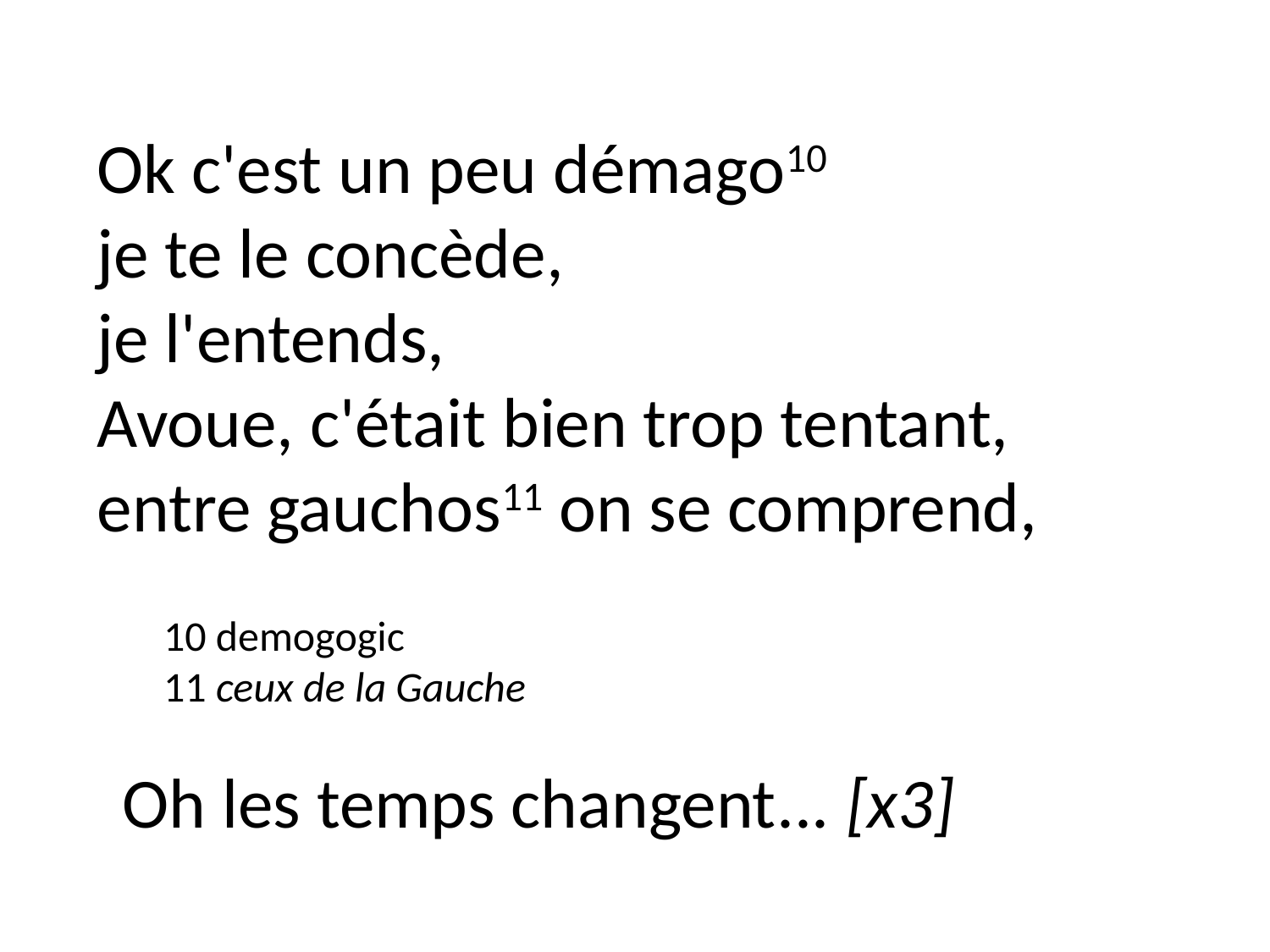

Ok c'est un peu démago10
je te le concède,
je l'entends,
Avoue, c'était bien trop tentant,
entre gauchos11 on se comprend,
10 demogogic
11 ceux de la Gauche
Oh les temps changent... [x3]